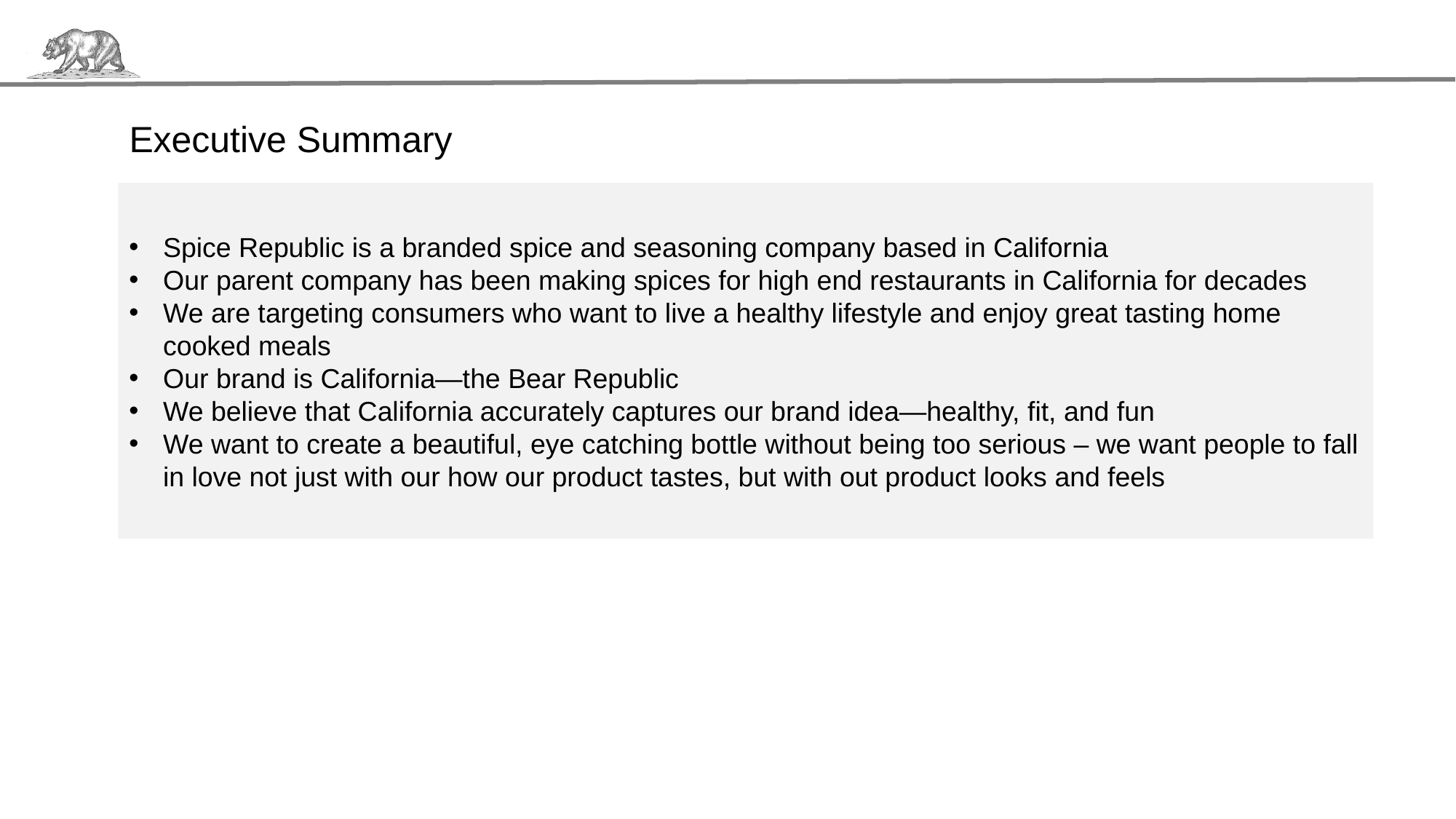

Executive Summary
Spice Republic is a branded spice and seasoning company based in California
Our parent company has been making spices for high end restaurants in California for decades
We are targeting consumers who want to live a healthy lifestyle and enjoy great tasting home cooked meals
Our brand is California—the Bear Republic
We believe that California accurately captures our brand idea—healthy, fit, and fun
We want to create a beautiful, eye catching bottle without being too serious – we want people to fall in love not just with our how our product tastes, but with out product looks and feels